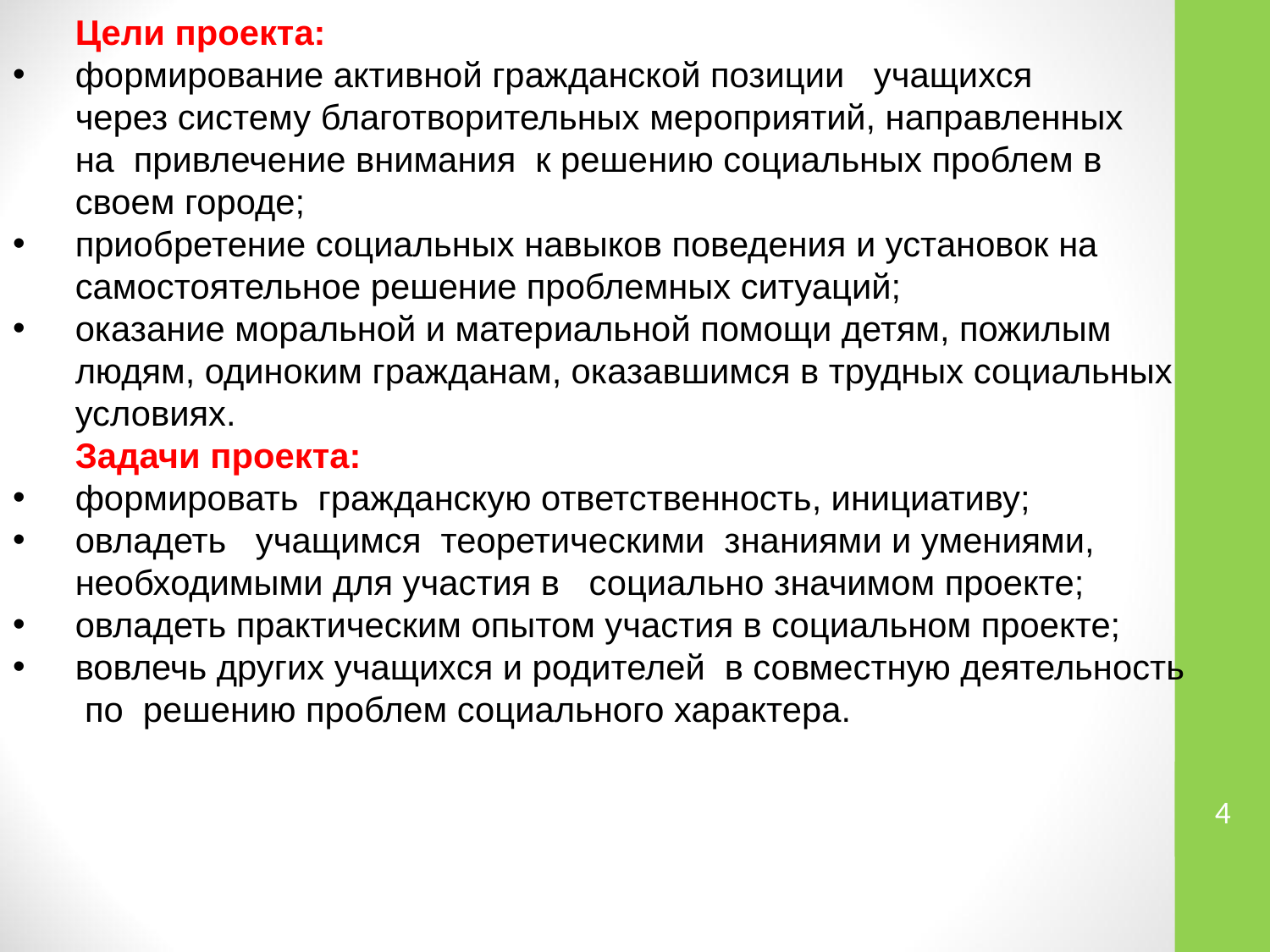

Цели проекта:
формирование активной гражданской позиции   учащихся
через систему благотворительных мероприятий, направленных
на  привлечение внимания  к решению социальных проблем в
своем городе;
приобретение социальных навыков поведения и установок на
самостоятельное решение проблемных ситуаций;
оказание моральной и материальной помощи детям, пожилым
людям, одиноким гражданам, оказавшимся в трудных социальных
условиях.
Задачи проекта:
формировать  гражданскую ответственность, инициативу;
овладеть   учащимся  теоретическими  знаниями и умениями,
необходимыми для участия в   социально значимом проекте;
овладеть практическим опытом участия в социальном проекте;
вовлечь других учащихся и родителей  в совместную деятельность
 по  решению проблем социального характера.

4